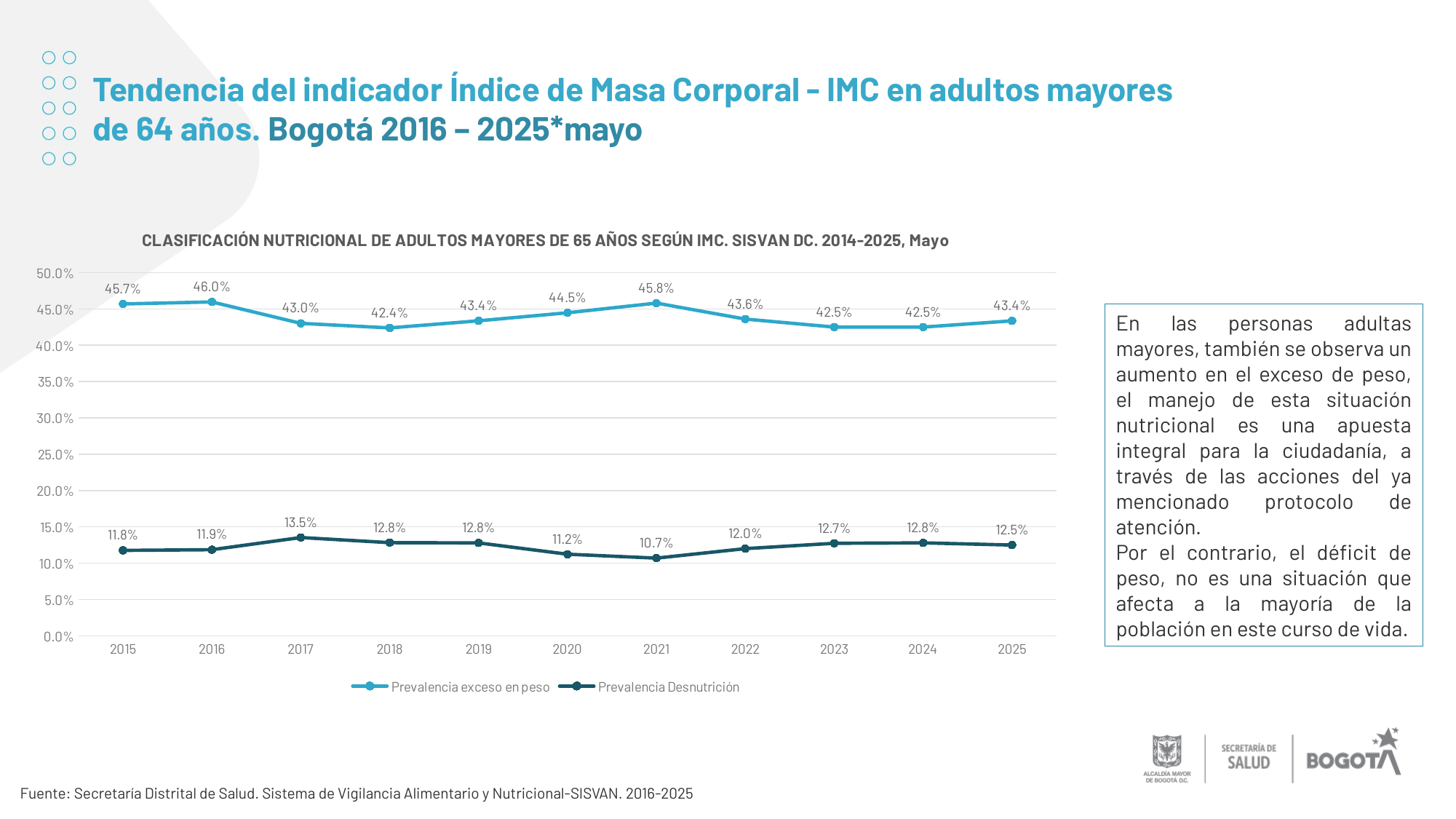

Tendencia del indicador Índice de Masa Corporal - IMC en adultos mayores de 64 años. Bogotá 2016 – 2025*mayo

### Chart: CLASIFICACIÓN NUTRICIONAL DE ADULTOS MAYORES DE 65 AÑOS SEGÚN IMC. SISVAN DC. 2014-2025, Mayo

| Category | Prevalencia exceso en peso | Prevalencia Desnutrición |
|---|---|---|
| 2015 | 0.45685807795299016 | 0.11754314192204701 |
| 2016 | 0.45959424434712665 | 0.11852712485476807 |
| 2017 | 0.43011785473236075 | 0.13524739110118894 |
| 2018 | 0.42387900478337176 | 0.12823049657593172 |
| 2019 | 0.43362698651624865 | 0.12785796903965901 |
| 2020 | 0.4447 | 0.1122907990885519 |
| 2021 | 0.458 | 0.1069 |
| 2022 | 0.436 | 0.12 |
| 2023 | 0.425 | 0.1273 |
| 2024 | 0.425 | 0.1279 |
| 2025 | 0.4336 | 0.1249 |
En las personas adultas mayores, también se observa un aumento en el exceso de peso, el manejo de esta situación nutricional es una apuesta integral para la ciudadanía, a través de las acciones del ya mencionado protocolo de atención.
Por el contrario, el déficit de peso, no es una situación que afecta a la mayoría de la población en este curso de vida.
Fuente: Secretaría Distrital de Salud. Sistema de Vigilancia Alimentario y Nutricional-SISVAN. 2016-2025